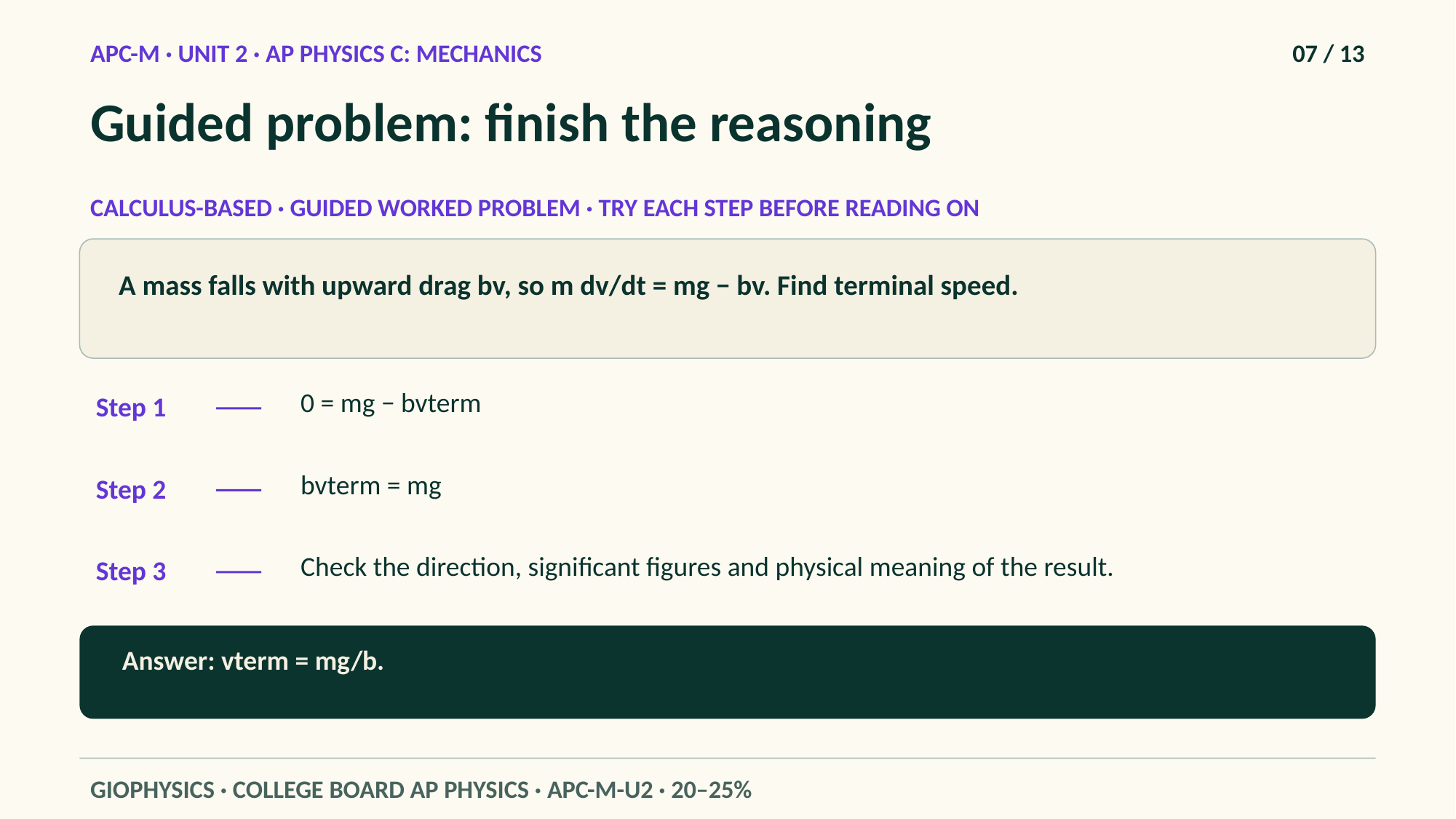

APC-M · UNIT 2 · AP PHYSICS C: MECHANICS
07 / 13
Guided problem: finish the reasoning
CALCULUS-BASED · GUIDED WORKED PROBLEM · TRY EACH STEP BEFORE READING ON

A mass falls with upward drag bv, so m dv/dt = mg − bv. Find terminal speed.
0 = mg − bvterm
Step 1

bvterm = mg
Step 2

Check the direction, significant figures and physical meaning of the result.
Step 3

Answer: vterm = mg/b.

GIOPHYSICS · COLLEGE BOARD AP PHYSICS · APC-M-U2 · 20–25%